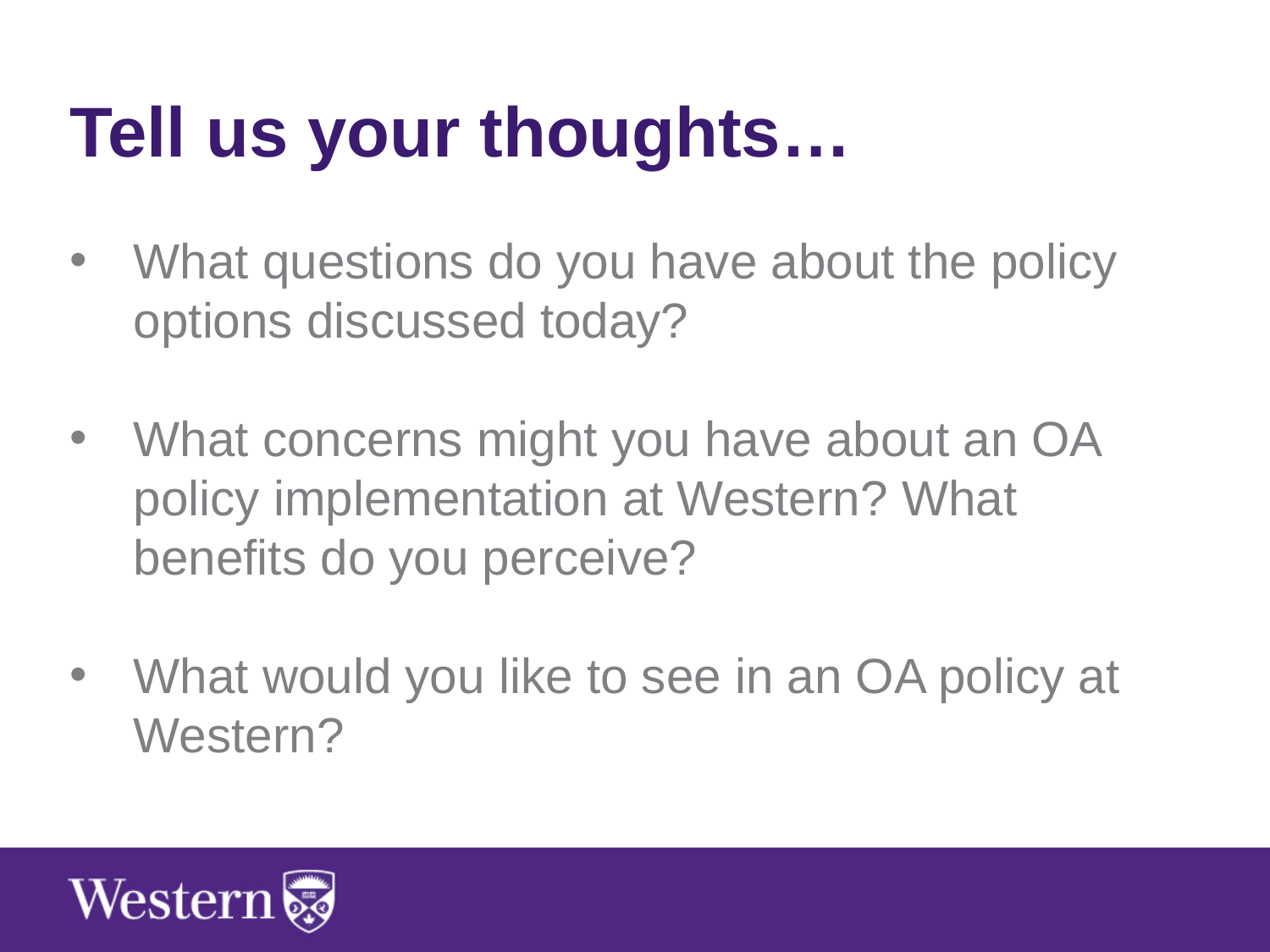

Tell us your thoughts…

What questions do you have about the policy options discussed today?

What concerns might you have about an OA policy implementation at Western? What benefits do you perceive?

What would you like to see in an OA policy at Western?